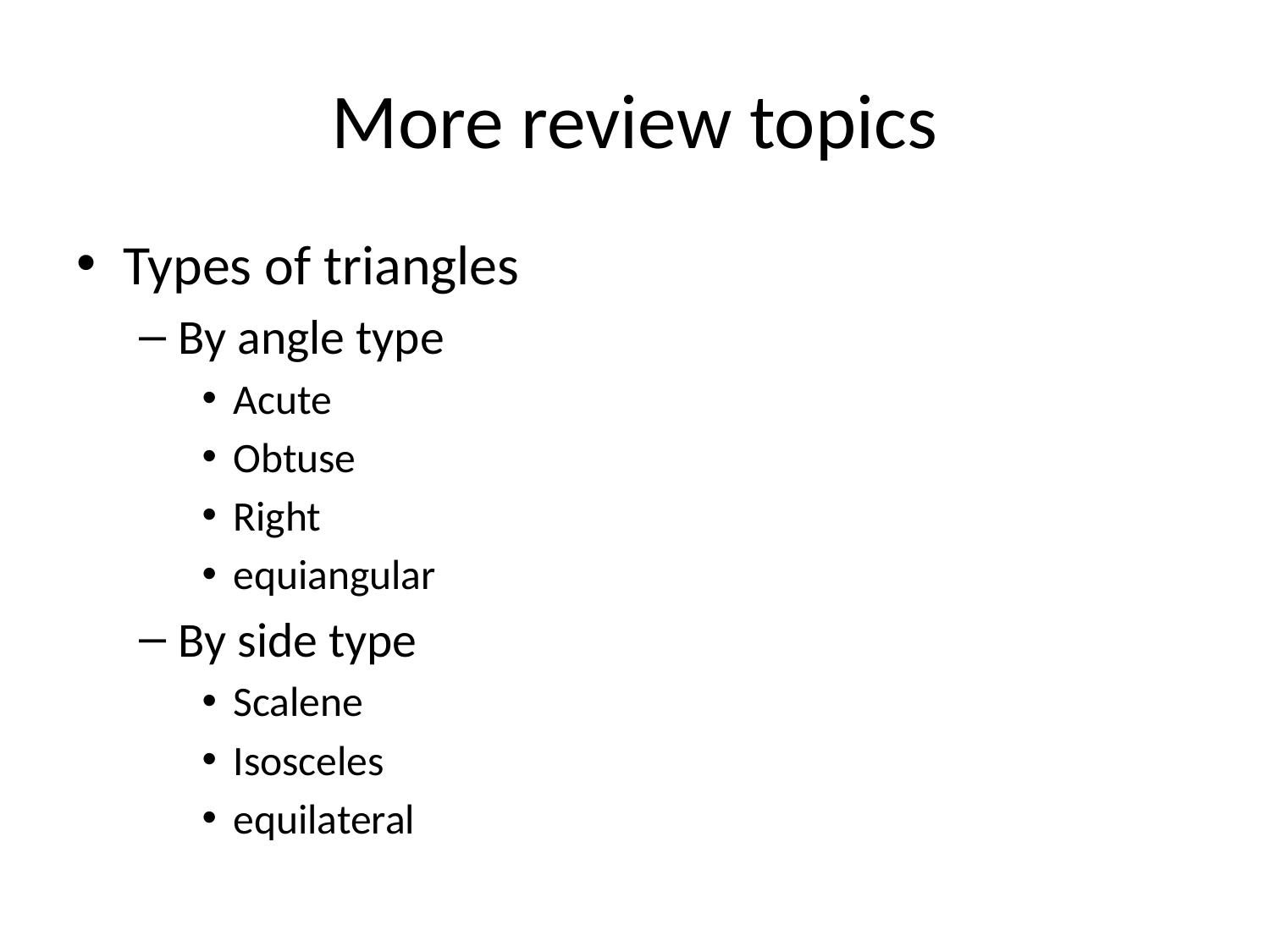

# More review topics
Types of triangles
By angle type
Acute
Obtuse
Right
equiangular
By side type
Scalene
Isosceles
equilateral